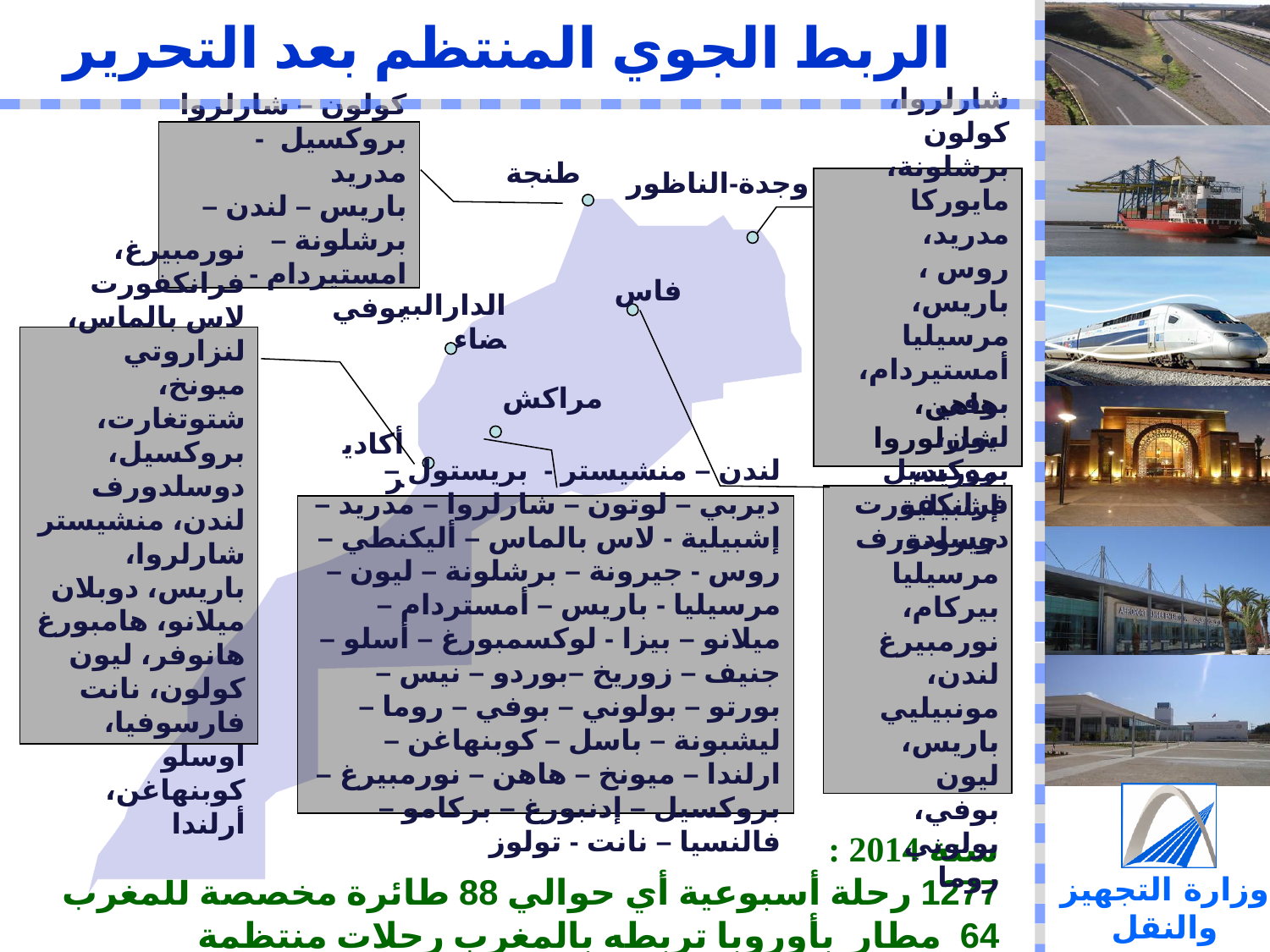

# الربط الجوي المنتظم بعد التحرير

كولون – شارلروا بروكسيل  - مدريد
باريس – لندن – برشلونة – امستيردام - بوفي
طنجة
وجدة-الناظور
شارلروا، كولون
برشلونة،  مايوركا
مدريد، روس ، باريس، مرسيليا
أمستيردام، بوفي
ليون، بروكسيل
فرانكفورت
دوسلدورف

فاس
الدارالبيضاء

نورمبيرغ، فرانكفورت
لاس بالماس، لنزاروتي
ميونخ، شتوتغارت، بروكسيل، دوسلدورف
لندن، منشيستر
شارلروا، باريس، دوبلان ميلانو، هامبورغ
هانوفر، ليون
كولون، نانت
فارسوفيا، اوسلو
كوبنهاغن، أرلندا

مراكش

أكادير

هاهن، شارلوروا
مدريد، إشبيلية
جيرونة، مرسيليا
بيركام، نورمبيرغ
لندن، مونبيليي
باريس، ليون
بوفي، بولوني
روما
لندن – منشيستر -  بريستول – ديربي – لوتون – شارلروا – مدريد –إشبيلية - لاس بالماس – أليكنطي – روس - جيرونة – برشلونة – ليون – مرسيليا - باريس – أمستردام – ميلانو – بيزا - لوكسمبورغ – أسلو – جنيف – زوريخ –بوردو – نيس – بورتو – بولوني – بوفي – روما – ليشبونة – باسل – كوبنهاغن – ارلندا – ميونخ – هاهن – نورمبيرغ – بروكسيل – إدنبورغ – بركامو – فالنسيا – نانت - تولوز

سنة 2014 :
1277 رحلة أسبوعية أي حوالي 88 طائرة مخصصة للمغرب
64  مطار  بأوروبا تربطه بالمغرب رحلات منتظمة